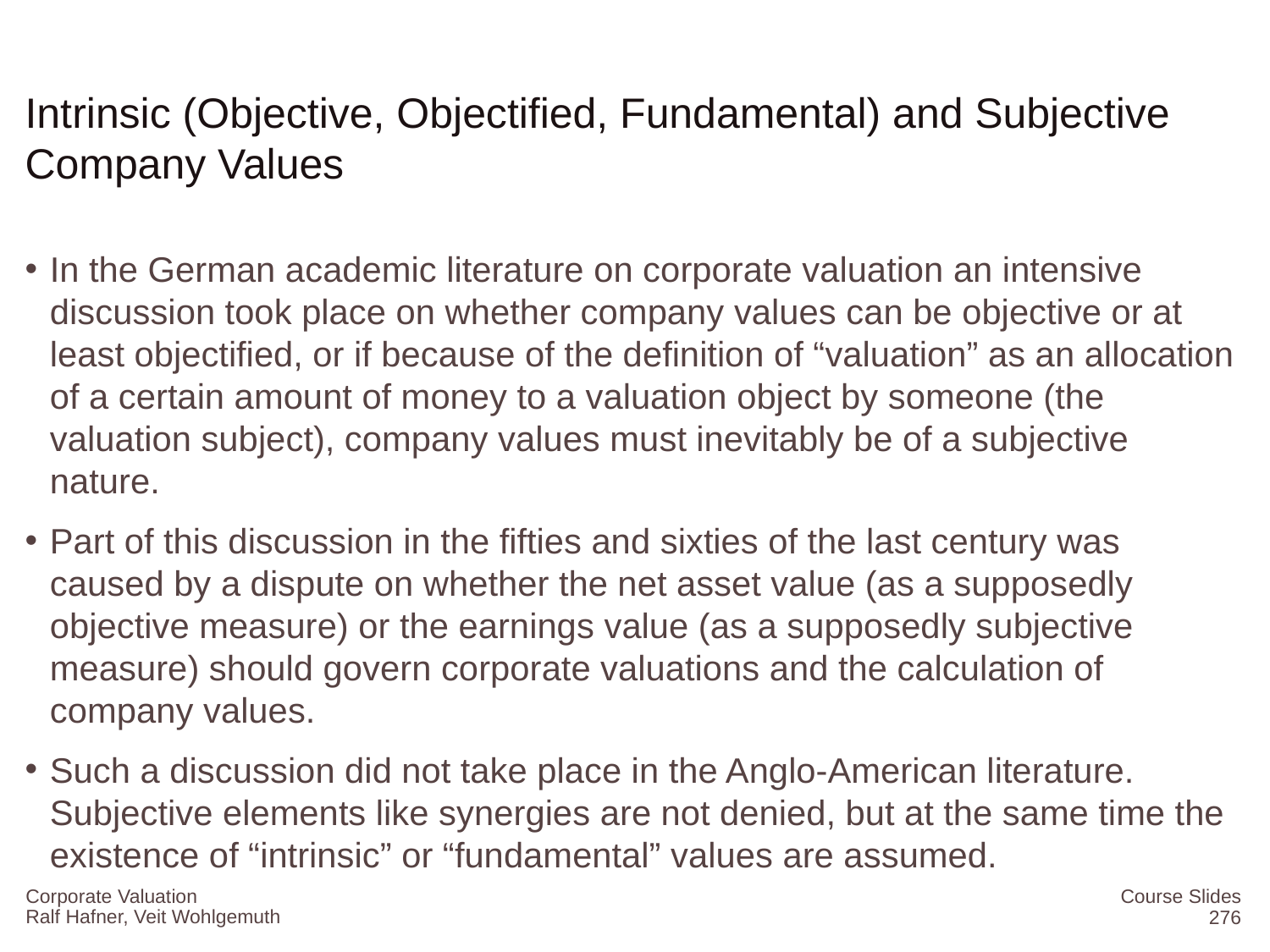

# Intrinsic (Objective, Objectified, Fundamental) and Subjective Company Values
In the German academic literature on corporate valuation an intensive discussion took place on whether company values can be objective or at least objectified, or if because of the definition of “valuation” as an allocation of a certain amount of money to a valuation object by someone (the valuation subject), company values must inevitably be of a subjective nature.
Part of this discussion in the fifties and sixties of the last century was caused by a dispute on whether the net asset value (as a supposedly objective measure) or the earnings value (as a supposedly subjective measure) should govern corporate valuations and the calculation of company values.
Such a discussion did not take place in the Anglo-American literature. Subjective elements like synergies are not denied, but at the same time the existence of “intrinsic” or “fundamental” values are assumed.
Corporate Valuation
Course Slides
276